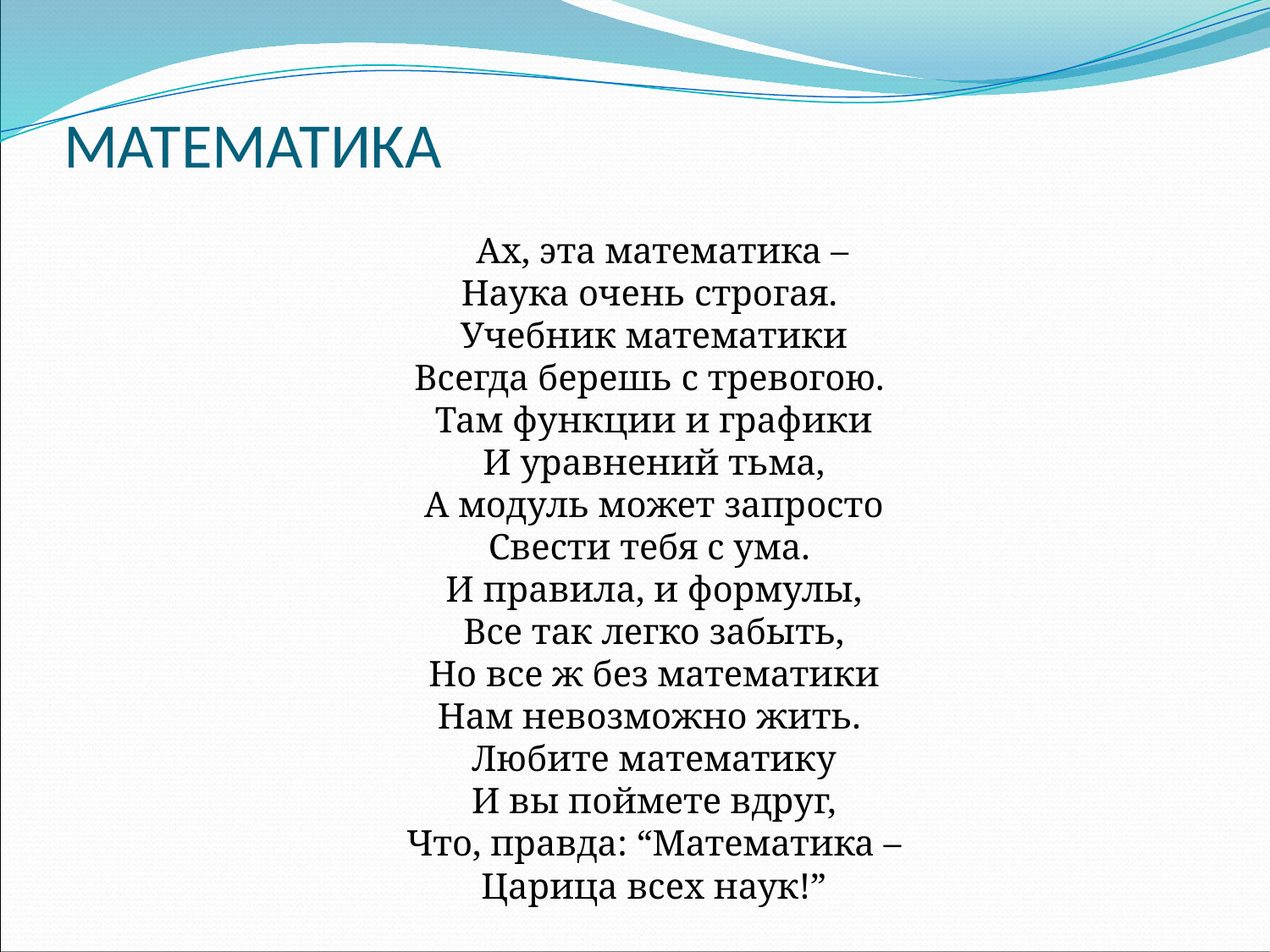

# МАТЕМАТИКА
      Ах, эта математика –
Наука очень строгая.
Учебник математики
Всегда берешь с тревогою.
Там функции и графики
И уравнений тьма,
А модуль может запросто
Свести тебя с ума.
И правила, и формулы,
Все так легко забыть,
Но все ж без математики
Нам невозможно жить.
Любите математику
И вы поймете вдруг,
Что, правда: “Математика –
Царица всех наук!”